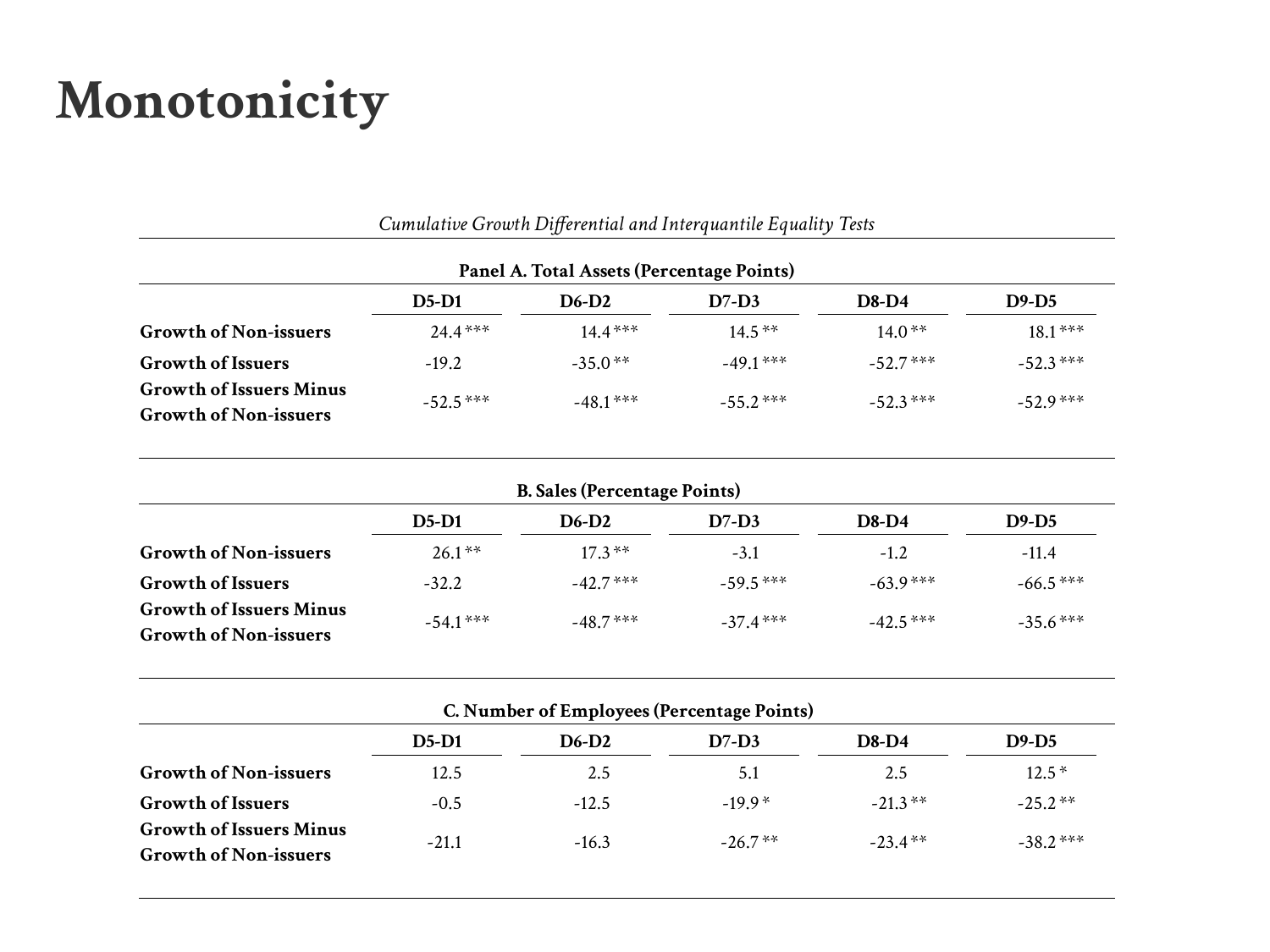

Monotonicity
| Cumulative Growth Differential and Interquantile Equality Tests |  |  |  |  |  |  |  |  |  |  |  |  |  |  |  |
| --- | --- | --- | --- | --- | --- | --- | --- | --- | --- | --- | --- | --- | --- | --- | --- |
| Panel A. Total Assets (Percentage Points) |  |  |  |  |  |  |  |  |  |  |  |  |  |  |  |
|  | D5-D1 |  |  | D6-D2 |  |  | D7-D3 |  |  | D8-D4 |  |  | D9-D5 |  |  |
| Growth of Non-issuers | 24.4 | \*\*\* |  | 14.4 | \*\*\* |  | 14.5 | \*\* |  | 14.0 | \*\* |  | 18.1 | \*\*\* |  |
| Growth of Issuers | -19.2 |  |  | -35.0 | \*\* |  | -49.1 | \*\*\* |  | -52.7 | \*\*\* |  | -52.3 | \*\*\* |  |
| Growth of Issuers Minus Growth of Non-issuers | -52.5 | \*\*\* |  | -48.1 | \*\*\* |  | -55.2 | \*\*\* |  | -52.3 | \*\*\* |  | -52.9 | \*\*\* |  |
|  |  |  |  |  |  |  |  |  |  |  |  |  |  |  |  |
| B. Sales (Percentage Points) |  |  |  |  |  |  |  |  |  |  |  |  |  |  |  |
|  | D5-D1 |  |  | D6-D2 |  |  | D7-D3 |  |  | D8-D4 |  |  | D9-D5 |  |  |
| Growth of Non-issuers | 26.1 | \*\* |  | 17.3 | \*\* |  | -3.1 |  |  | -1.2 |  |  | -11.4 |  |  |
| Growth of Issuers | -32.2 |  |  | -42.7 | \*\*\* |  | -59.5 | \*\*\* |  | -63.9 | \*\*\* |  | -66.5 | \*\*\* |  |
| Growth of Issuers Minus Growth of Non-issuers | -54.1 | \*\*\* |  | -48.7 | \*\*\* |  | -37.4 | \*\*\* |  | -42.5 | \*\*\* |  | -35.6 | \*\*\* |  |
|  |  |  |  |  |  |  |  |  |  |  |  |  |  |  |  |
| C. Number of Employees (Percentage Points) |  |  |  |  |  |  |  |  |  |  |  |  |  |  |  |
|  | D5-D1 |  |  | D6-D2 |  |  | D7-D3 |  |  | D8-D4 |  |  | D9-D5 |  |  |
| Growth of Non-issuers | 12.5 |  |  | 2.5 |  |  | 5.1 |  |  | 2.5 |  |  | 12.5 | \* |  |
| Growth of Issuers | -0.5 |  |  | -12.5 |  |  | -19.9 | \* |  | -21.3 | \*\* |  | -25.2 | \*\* |  |
| Growth of Issuers Minus Growth of Non-issuers | -21.1 |  |  | -16.3 |  |  | -26.7 | \*\* |  | -23.4 | \*\* |  | -38.2 | \*\*\* |  |
|  |  |  |  |  |  |  |  |  |  |  |  |  |  |  |  |